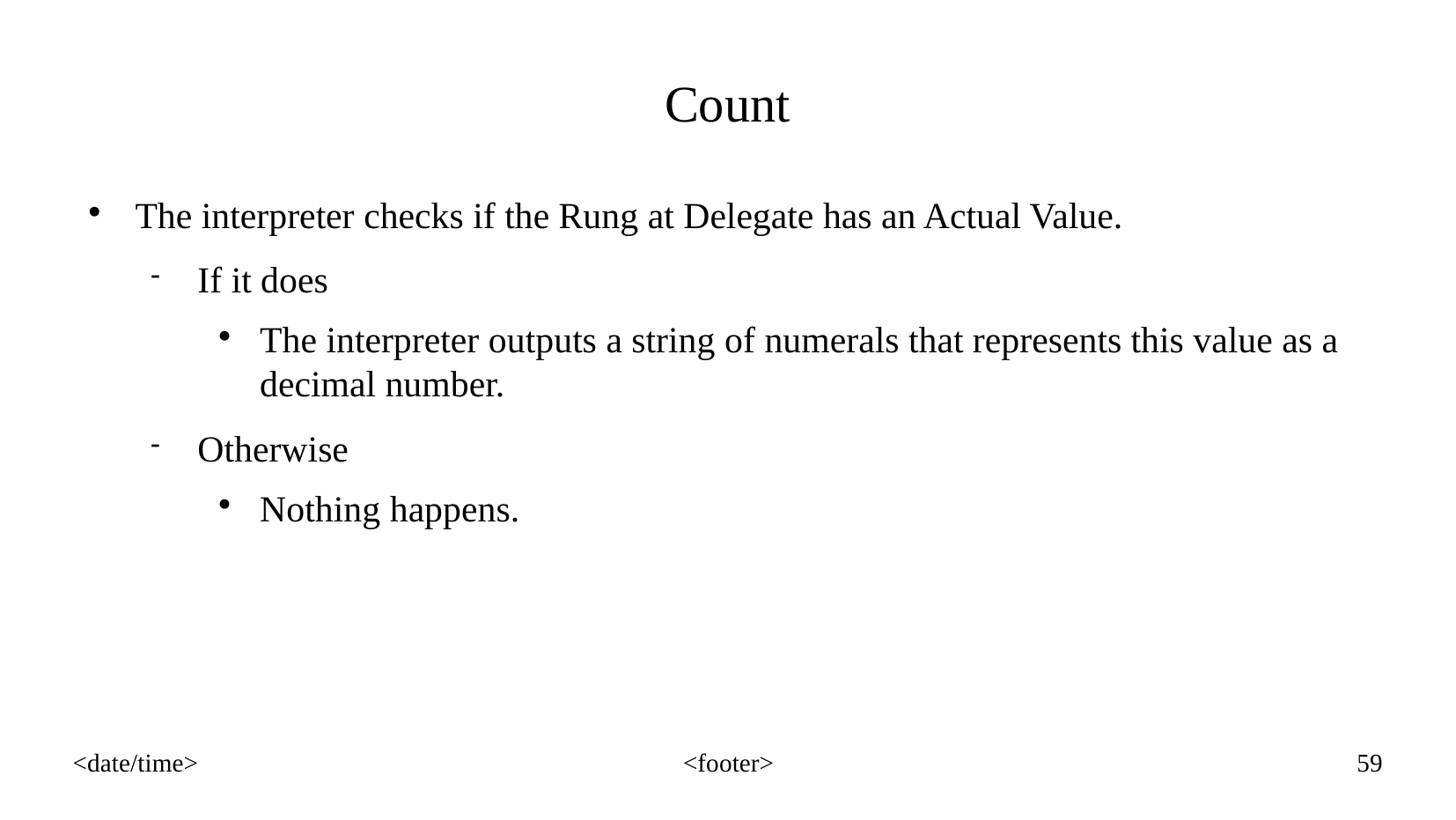

Count
The interpreter checks if the Rung at Delegate has an Actual Value.
If it does
The interpreter outputs a string of numerals that represents this value as a decimal number.
Otherwise
Nothing happens.